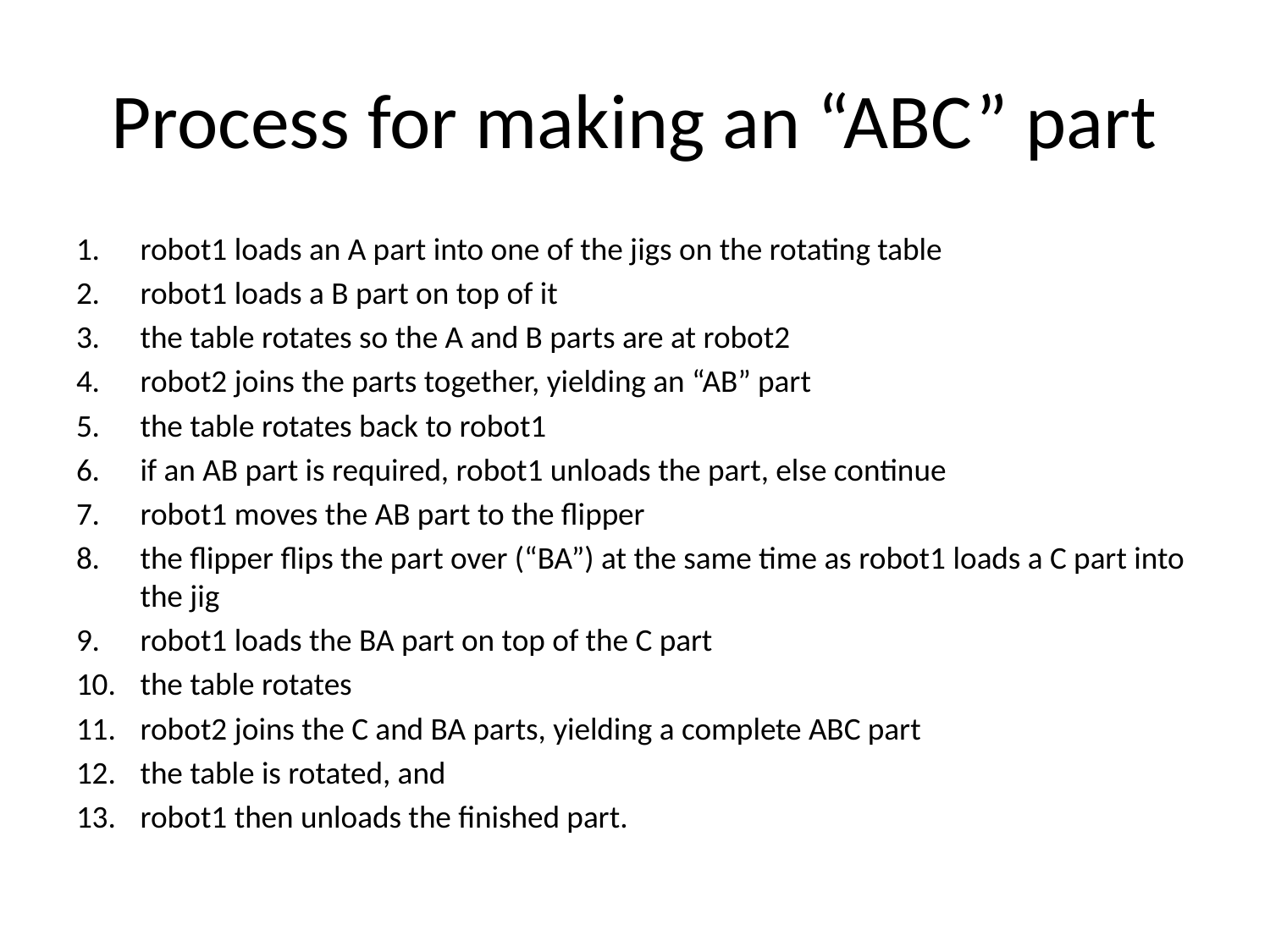

# Process for making an “ABC” part
robot1 loads an A part into one of the jigs on the rotating table
robot1 loads a B part on top of it
the table rotates so the A and B parts are at robot2
robot2 joins the parts together, yielding an “AB” part
the table rotates back to robot1
if an AB part is required, robot1 unloads the part, else continue
robot1 moves the AB part to the flipper
the flipper flips the part over (“BA”) at the same time as robot1 loads a C part into the jig
robot1 loads the BA part on top of the C part
the table rotates
robot2 joins the C and BA parts, yielding a complete ABC part
the table is rotated, and
robot1 then unloads the finished part.